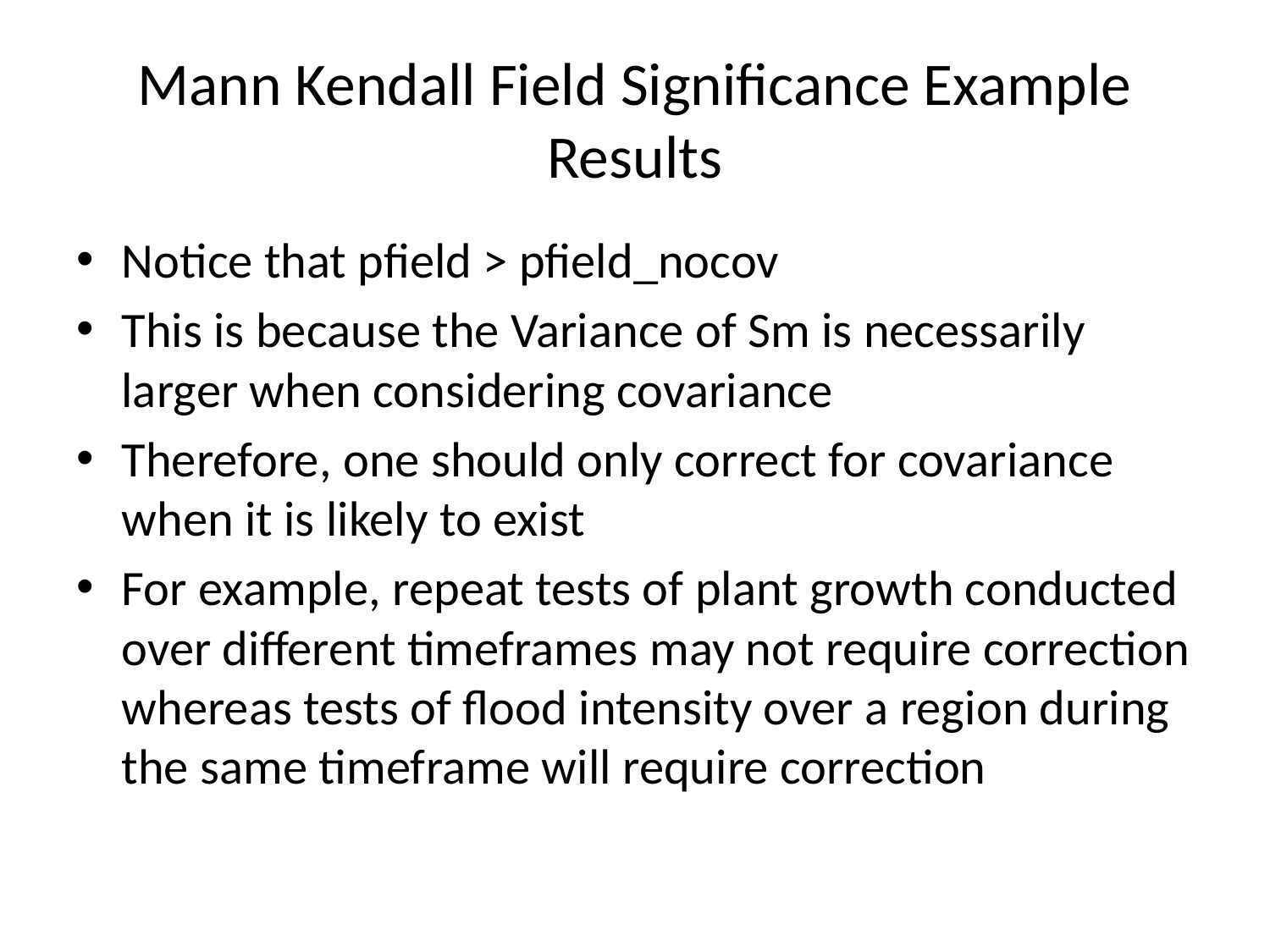

# Mann Kendall Field Significance Example Results
Notice that pfield > pfield_nocov
This is because the Variance of Sm is necessarily larger when considering covariance
Therefore, one should only correct for covariance when it is likely to exist
For example, repeat tests of plant growth conducted over different timeframes may not require correction whereas tests of flood intensity over a region during the same timeframe will require correction